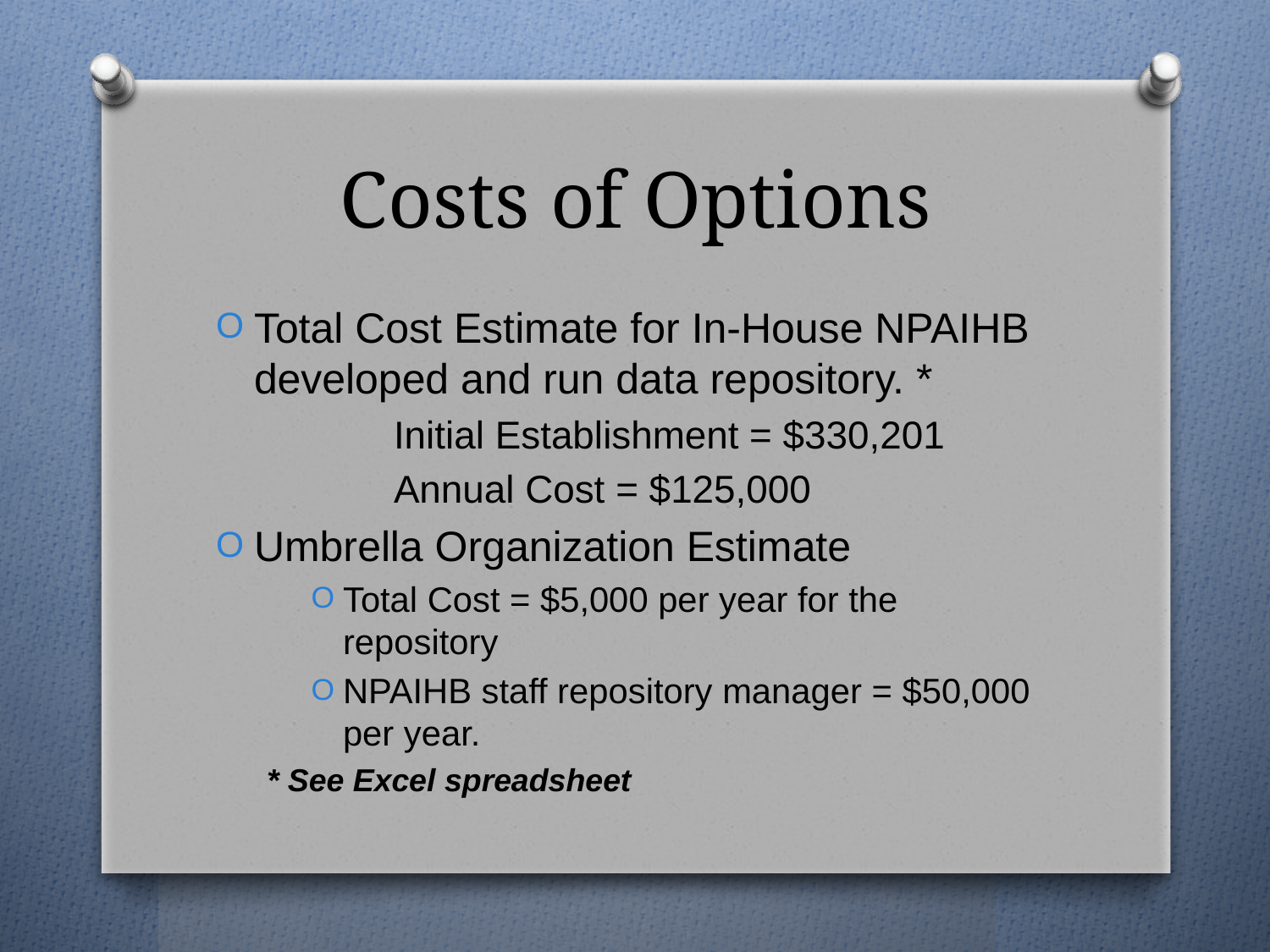

# Costs of Options
Total Cost Estimate for In-House NPAIHB developed and run data repository. *
	Initial Establishment = $330,201
	Annual Cost = $125,000
Umbrella Organization Estimate
Total Cost = $5,000 per year for the repository
NPAIHB staff repository manager = $50,000 per year.
* See Excel spreadsheet